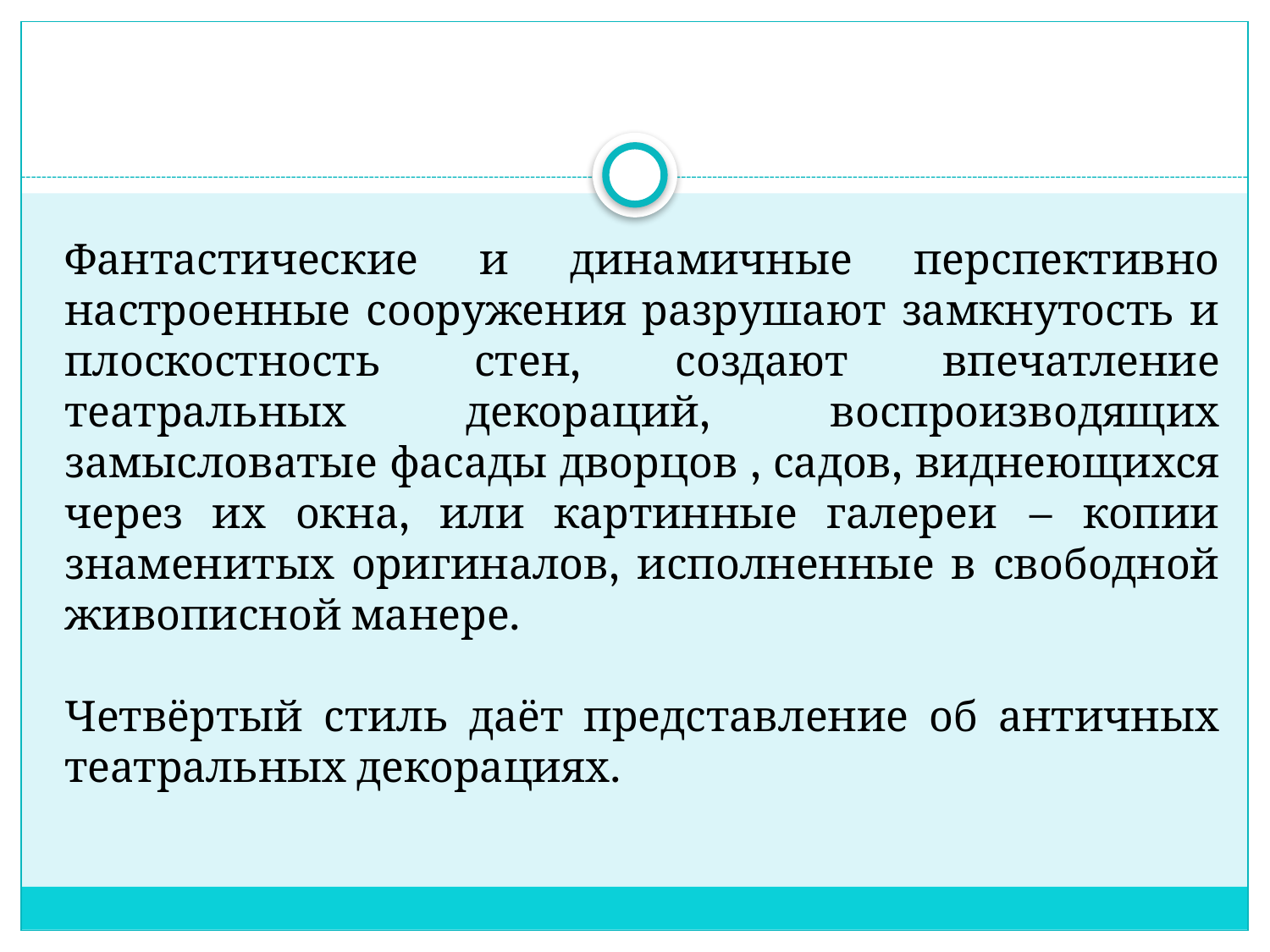

Фантастические и динамичные перспективно настроенные сооружения разрушают замкнутость и плоскостность стен, создают впечатление театральных декораций, воспроизводящих замысловатые фасады дворцов , садов, виднеющихся через их окна, или картинные галереи – копии знаменитых оригиналов, исполненные в свободной живописной манере.

Четвёртый стиль даёт представление об античных театральных декорациях.